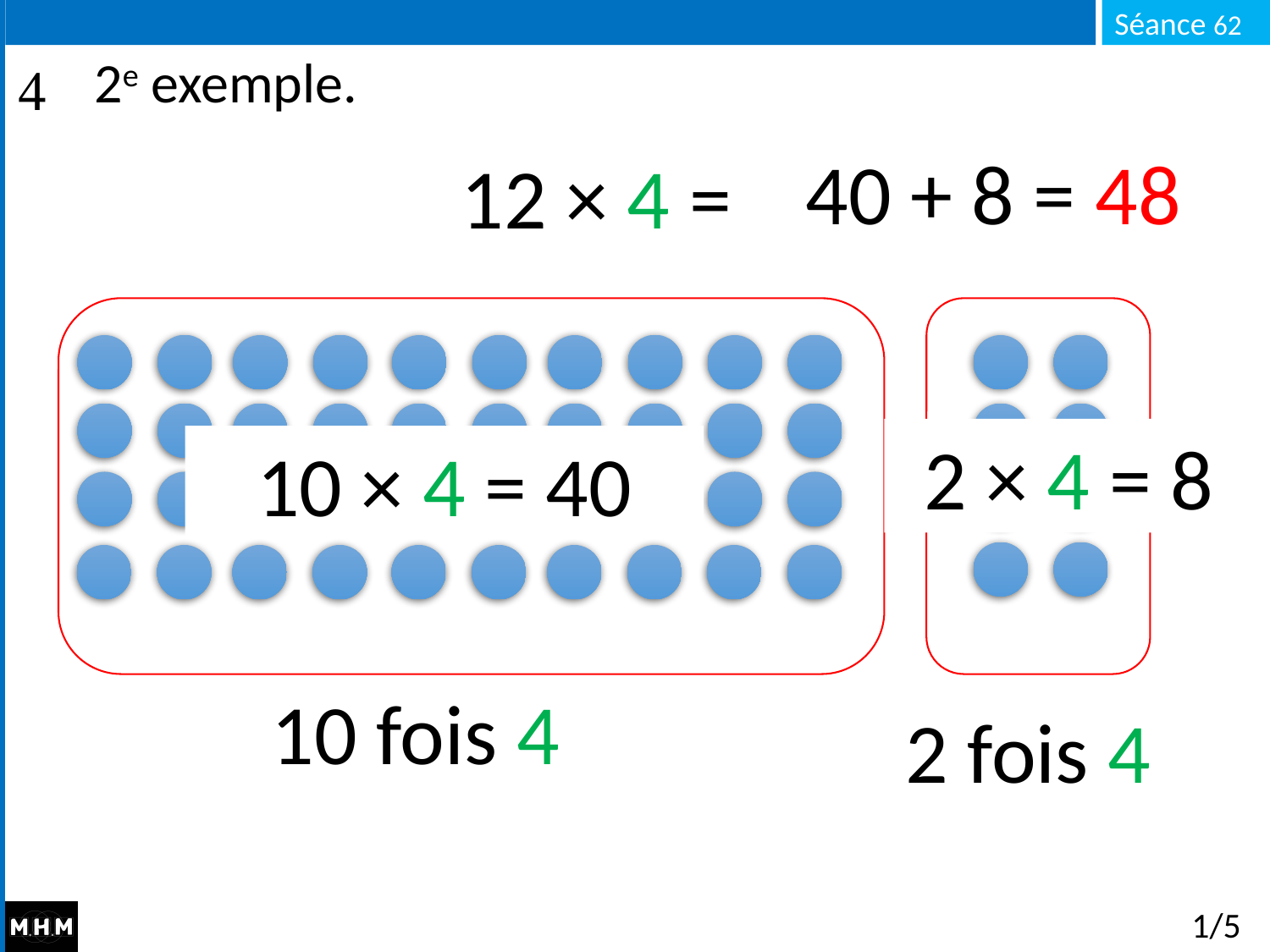

# 2e exemple.
40 + 8 = 48
12 × 4 = …

2 × 4 = 8
10 × 4 = 40

10 fois 4
2 fois 4
1/5